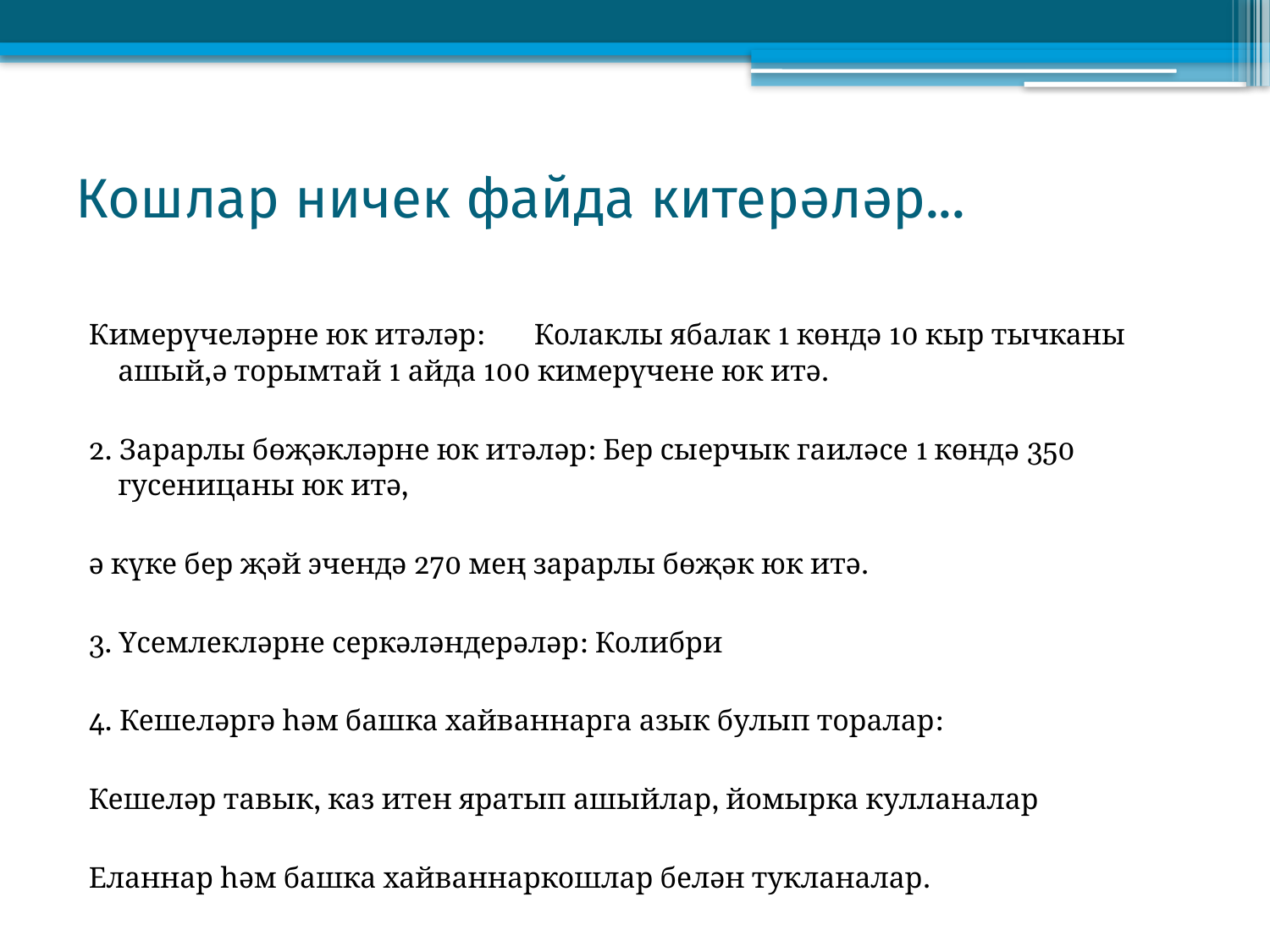

# Кошлар ничек файда китерәләр...
Кимерүчеләрне юк итәләр:       Колаклы ябалак 1 көндә 10 кыр тычканы ашый,ә торымтай 1 айда 100 кимерүчене юк итә.

2. Зарарлы бөҗәкләрне юк итәләр: Бер сыерчык гаиләсе 1 көндә 350 гусеницаны юк итә,

ә күке бер җәй эчендә 270 мең зарарлы бөҗәк юк итә.

3. Үсемлекләрне серкәләндерәләр: Колибри

4. Кешеләргә һәм башка хайваннарга азык булып торалар:

Кешеләр тавык, каз итен яратып ашыйлар, йомырка кулланалар

Еланнар һәм башка хайваннаркошлар белән тукланалар.